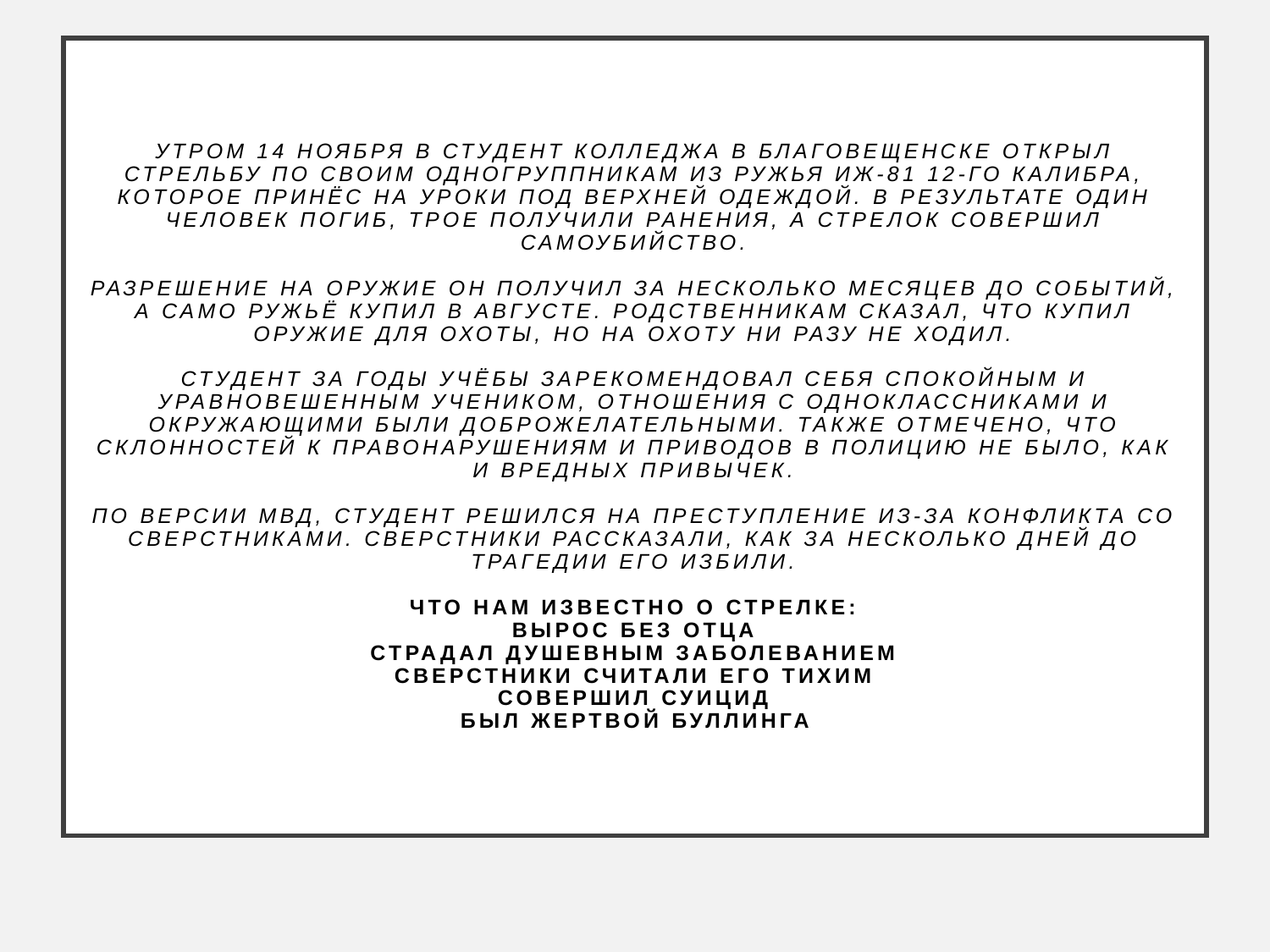

# Утром 14 ноября в студент колледжа в Благовещенске открыл стрельбу по своим одногруппникам из ружья ИЖ-81 12-го калибра, которое принёс на уроки под верхней одеждой. В результате один человек погиб, трое получили ранения, а стрелок совершил самоубийство. Разрешение на оружие он получил за несколько месяцев до событий, а само ружьё купил в августе. Родственникам сказал, что купил оружие для охоты, но на охоту ни разу не ходил. Студент за годы учёбы зарекомендовал себя спокойным и уравновешенным учеником, отношения с одноклассниками и окружающими были доброжелательными. Также отмечено, что склонностей к правонарушениям и приводов в полицию не было, как и вредных привычек. По версии МВД, студент решился на преступление из-за конфликта со сверстниками. Сверстники рассказали, как за несколько дней до трагедии его избили. Что нам известно о стрелке: Вырос без отца страдал душевным заболеванием Сверстники считали его тихим совершил суицид был жертвой БУЛЛИНГА